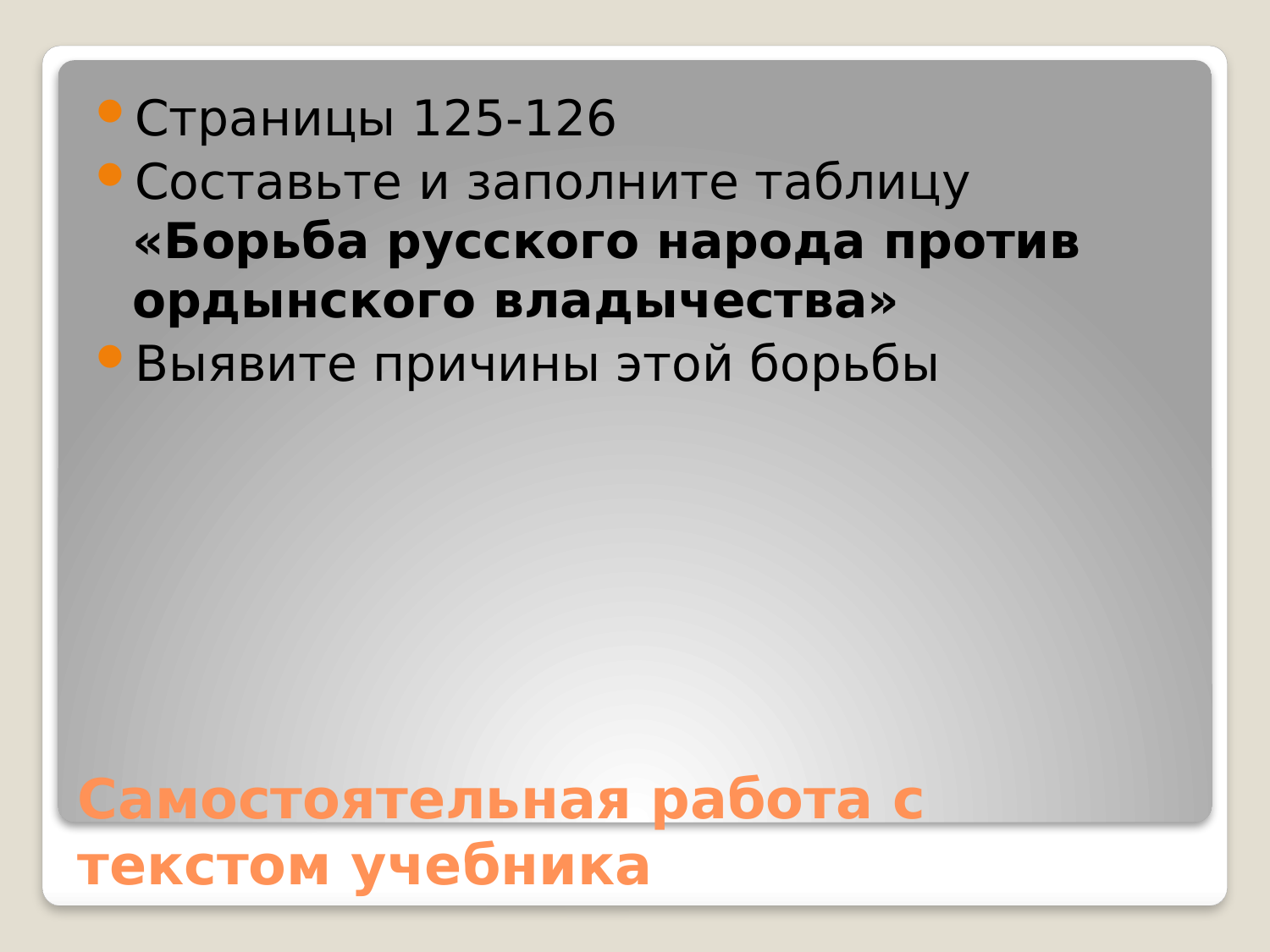

Страницы 125-126
Составьте и заполните таблицу «Борьба русского народа против ордынского владычества»
Выявите причины этой борьбы
# Самостоятельная работа с текстом учебника